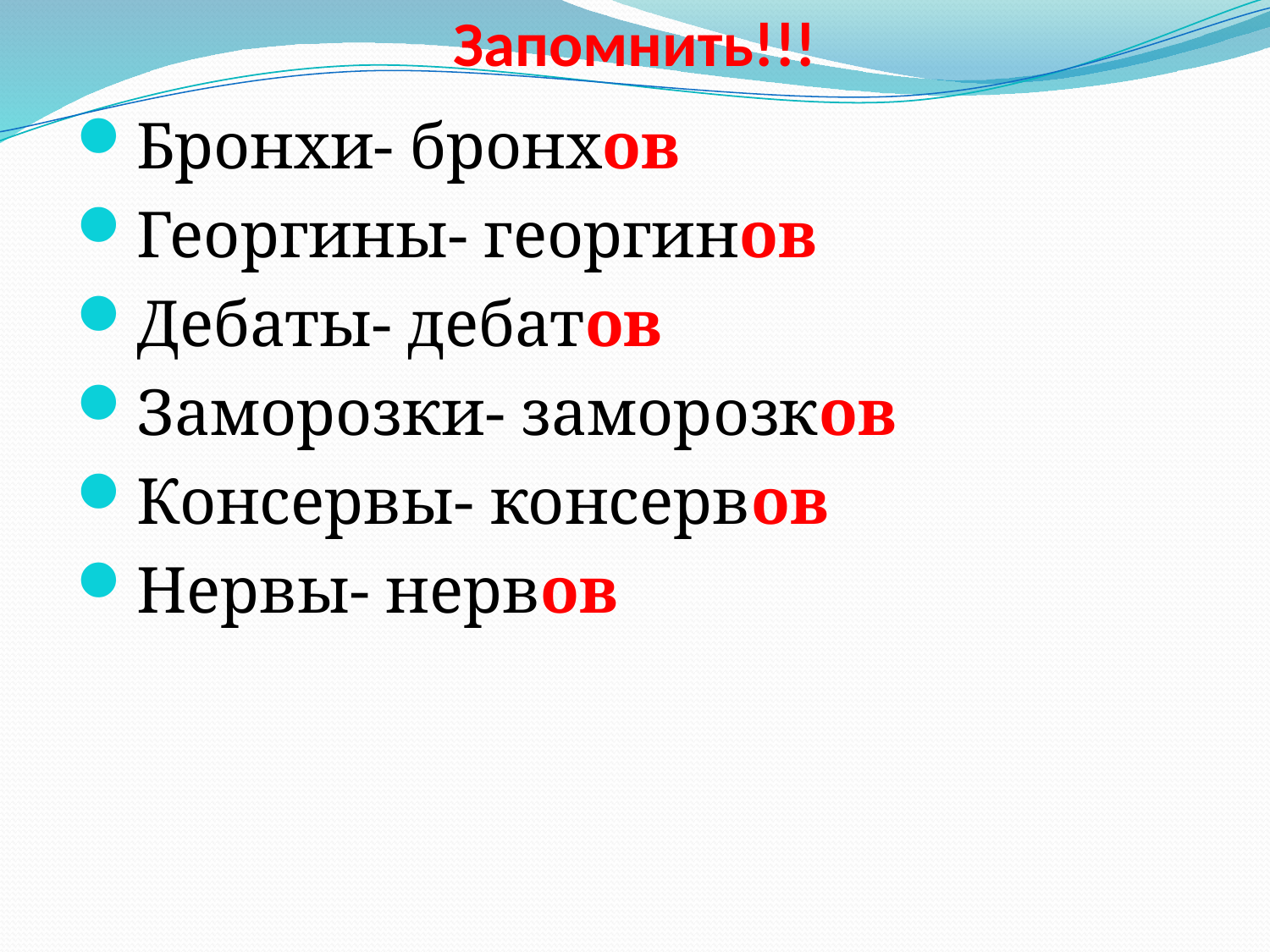

# Запомнить!!!
Бронхи- бронхов
Георгины- георгинов
Дебаты- дебатов
Заморозки- заморозков
Консервы- консервов
Нервы- нервов